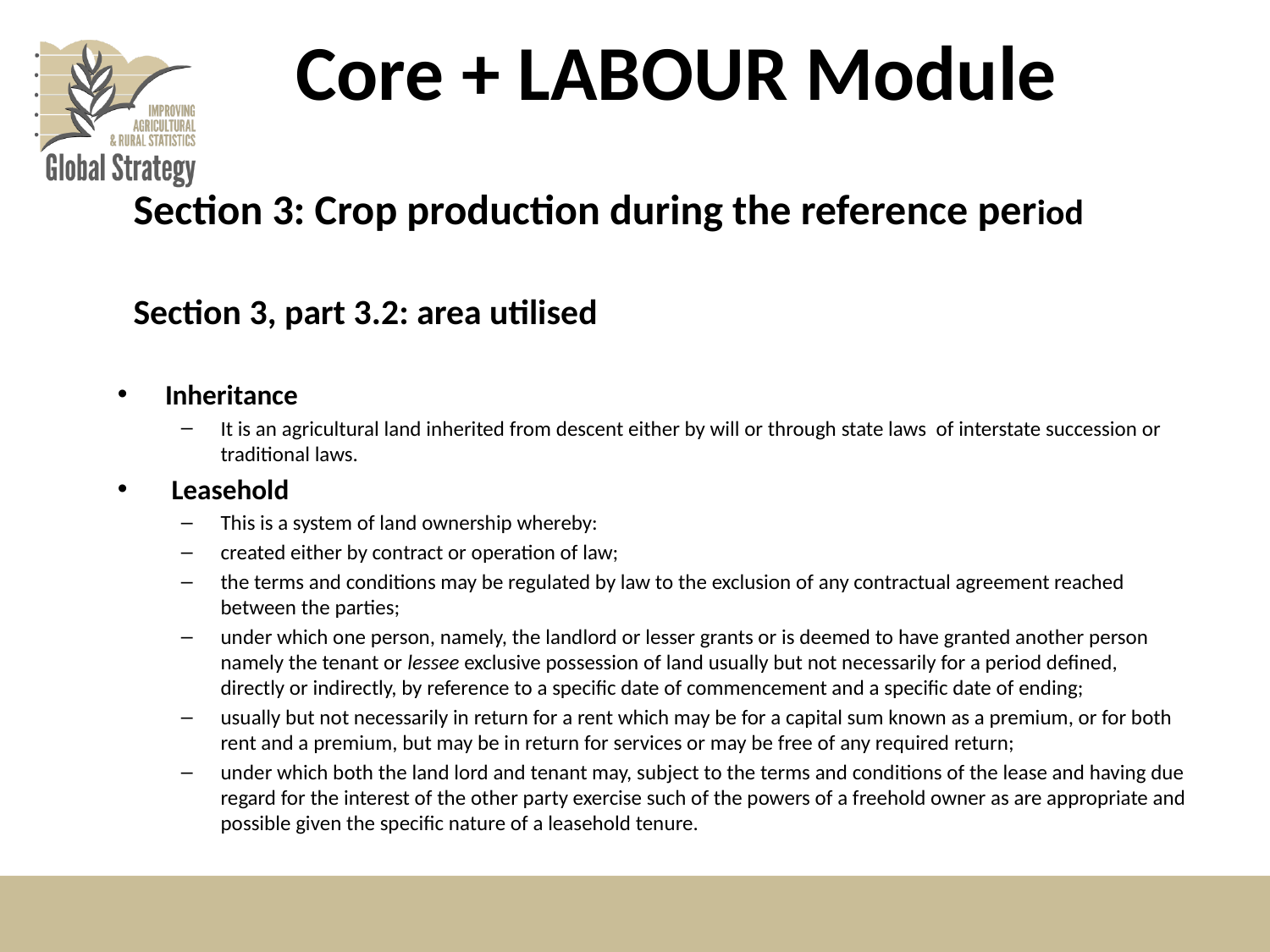

# Core + LABOUR Module
Section 3: Crop production during the reference period

Section 3, part 3.2: area utilised

Inheritance
It is an agricultural land inherited from descent either by will or through state laws  of interstate succession or traditional laws.
 Leasehold
This is a system of land ownership whereby:
created either by contract or operation of law;
the terms and conditions may be regulated by law to the exclusion of any contractual agreement reached between the parties;
under which one person, namely, the landlord or lesser grants or is deemed to have granted another person namely the tenant or lessee exclusive possession of land usually but not necessarily for a period defined, directly or indirectly, by reference to a specific date of commencement and a specific date of ending;
usually but not necessarily in return for a rent which may be for a capital sum known as a premium, or for both rent and a premium, but may be in return for services or may be free of any required return;
under which both the land lord and tenant may, subject to the terms and conditions of the lease and having due regard for the interest of the other party exercise such of the powers of a freehold owner as are appropriate and possible given the specific nature of a leasehold tenure.